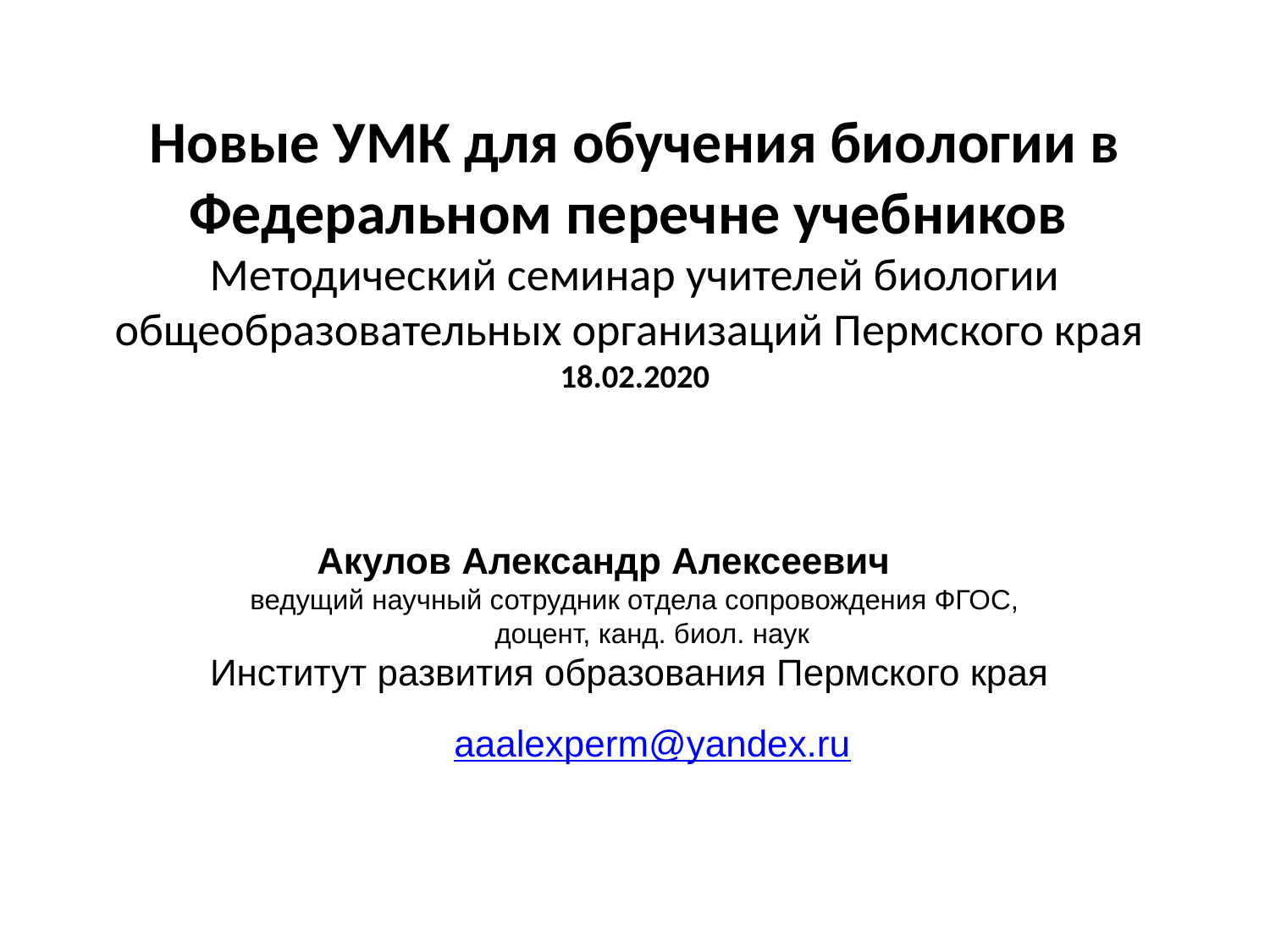

# Новые УМК для обучения биологии в Федеральном перечне учебников Методический семинар учителей биологии общеобразовательных организаций Пермского края 18.02.2020
Акулов Александр Алексеевич
ведущий научный сотрудник отдела сопровождения ФГОС, доцент, канд. биол. наук
Институт развития образования Пермского края
aaalexperm@yandex.ru